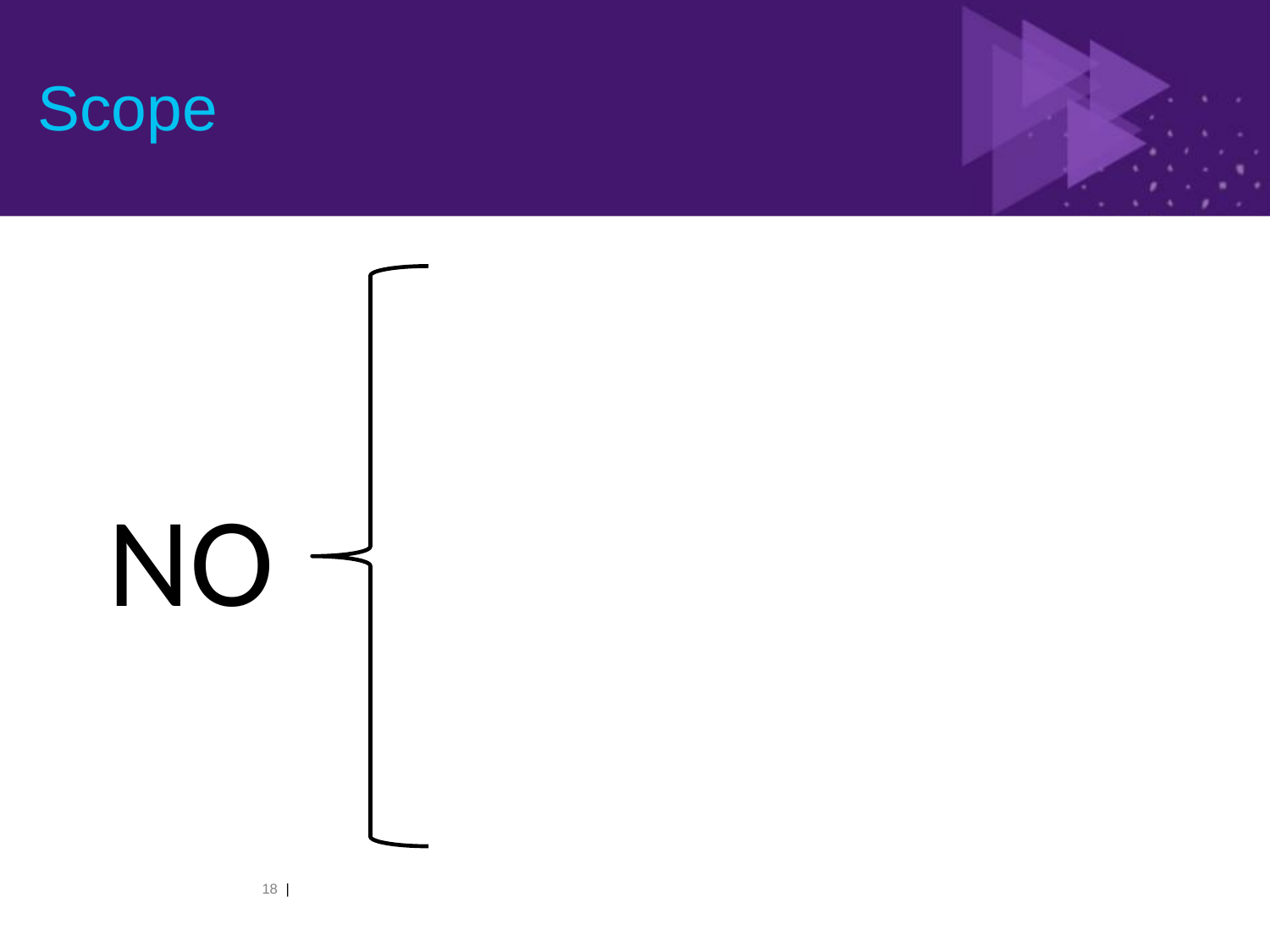

# Scope
Partial migrations
DDL or Security Groups
System mailboxes.
MailboxGUIDs preservation
Config on sync interval
Folder exclusion
Time range selection

NO
18  |  Microsoft Confidential